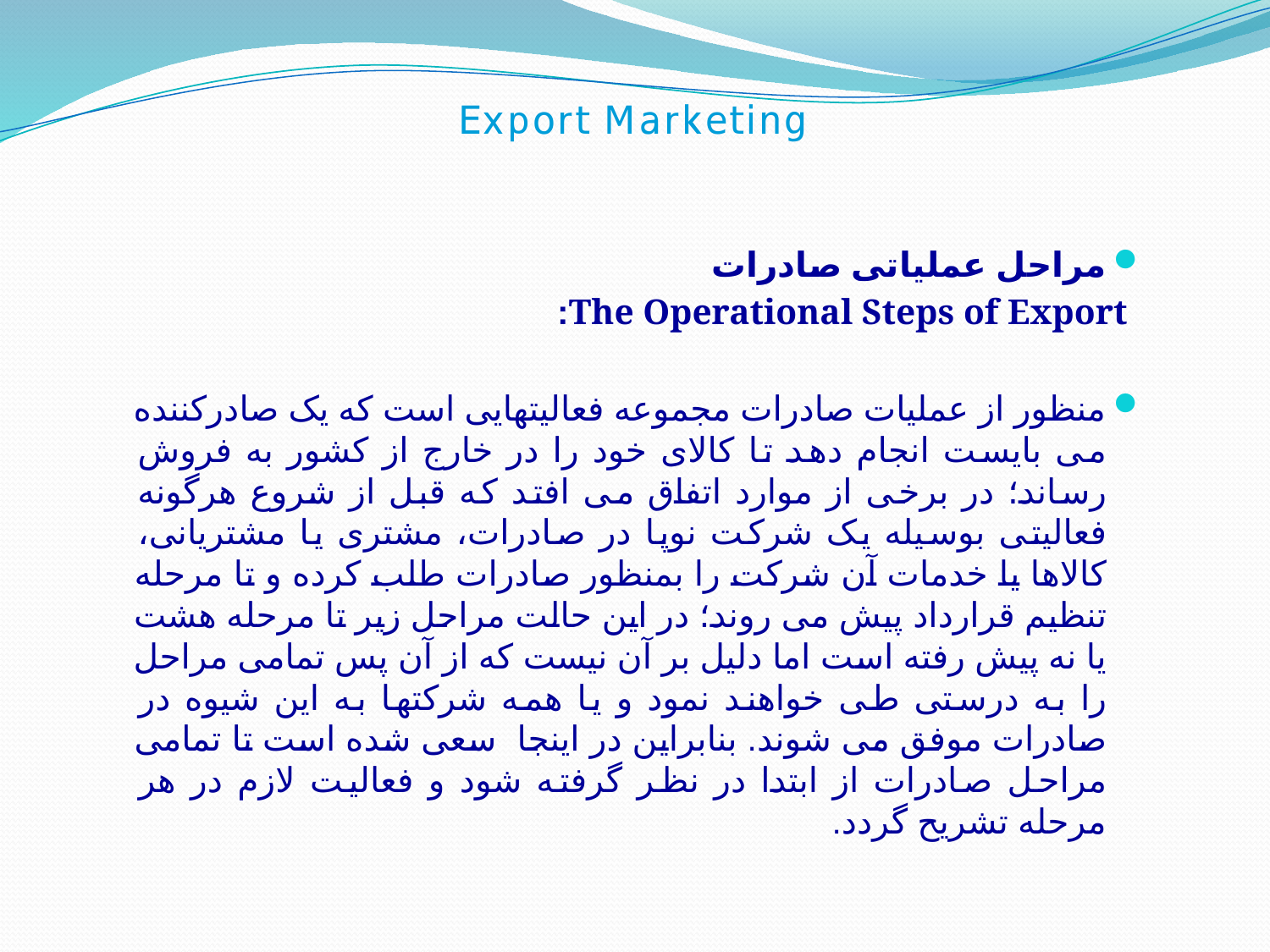

Export Marketing
مراحل عملیاتی صادرات
 The Operational Steps of Export:

منظور از عملیات صادرات مجموعه فعالیتهایی است که یک صادرکننده می بایست انجام دهد تا کالای خود را در خارج از کشور به فروش رساند؛ در برخی از موارد اتفاق می افتد که قبل از شروع هرگونه فعالیتی بوسیله یک شرکت نوپا در صادرات، مشتری یا مشتریانی، کالاها یا خدمات آن شرکت را بمنظور صادرات طلب کرده و تا مرحله تنظیم قرارداد پیش می روند؛ در این حالت مراحل زیر تا مرحله هشت یا نه پیش رفته است اما دلیل بر آن نیست که از آن پس تمامی مراحل را به درستی طی خواهند نمود و یا همه شرکتها به این شیوه در صادرات موفق می شوند. بنابراین در اینجا  سعی شده است تا تمامی مراحل صادرات از ابتدا در نظر گرفته شود و فعالیت لازم در هر مرحله تشریح گردد.